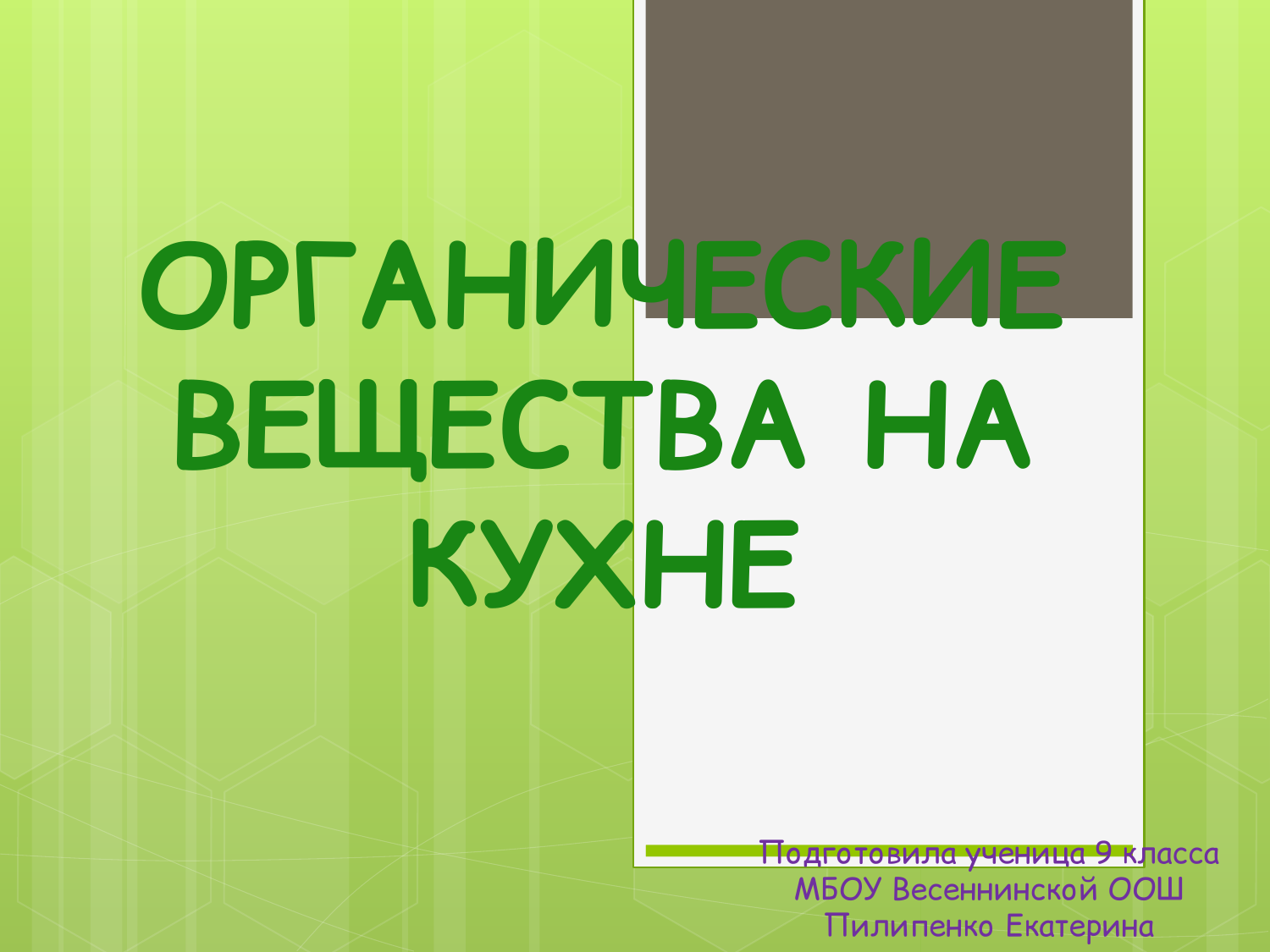

# Органические вещества на кухне
Подготовила ученица 9 класса МБОУ Весеннинской ООШ Пилипенко Екатерина